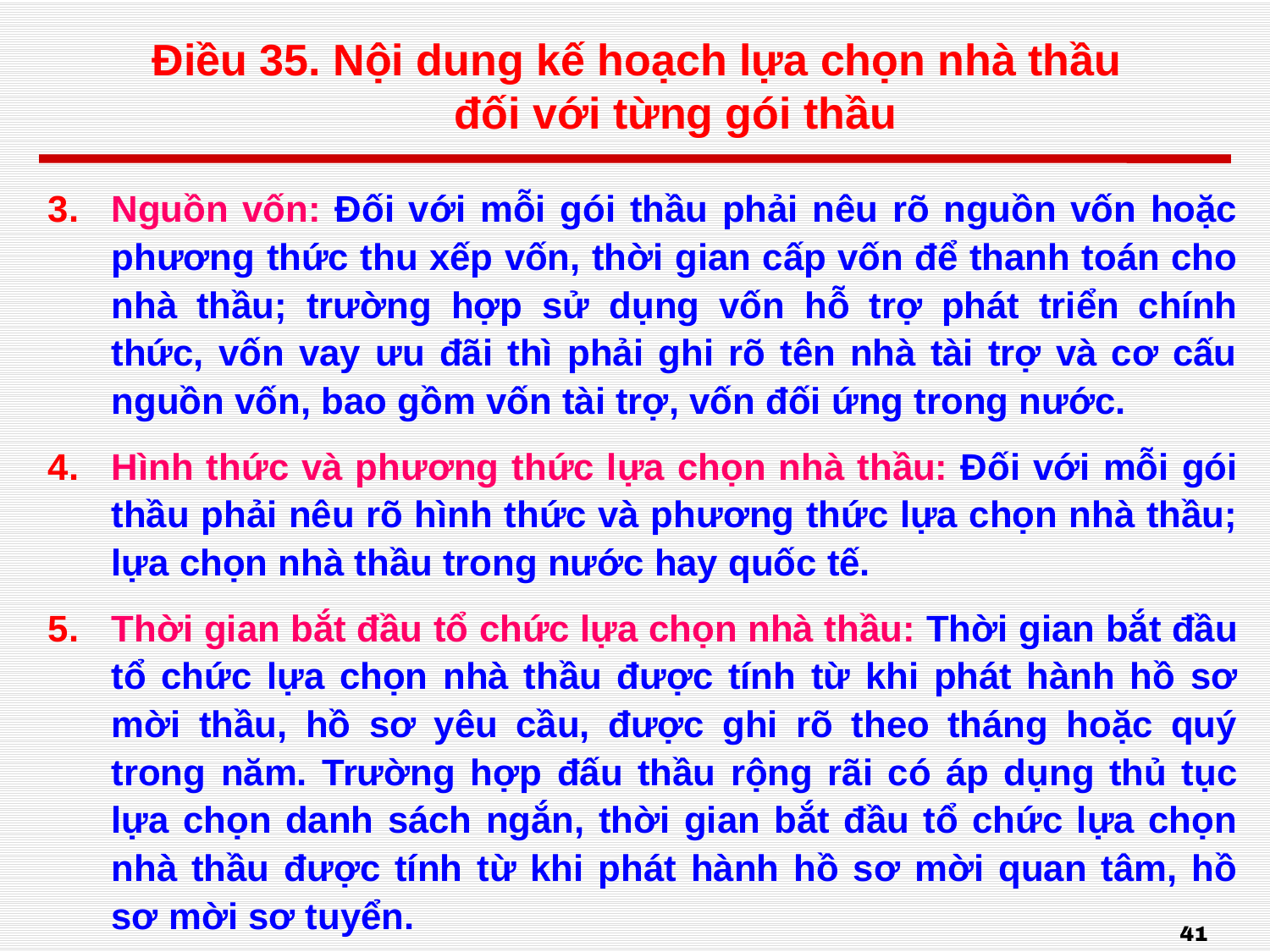

# Điều 35. Nội dung kế hoạch lựa chọn nhà thầu đối với từng gói thầu
Nguồn vốn: Đối với mỗi gói thầu phải nêu rõ nguồn vốn hoặc phương thức thu xếp vốn, thời gian cấp vốn để thanh toán cho nhà thầu; trường hợp sử dụng vốn hỗ trợ phát triển chính thức, vốn vay ưu đãi thì phải ghi rõ tên nhà tài trợ và cơ cấu nguồn vốn, bao gồm vốn tài trợ, vốn đối ứng trong nước.
Hình thức và phương thức lựa chọn nhà thầu: Đối với mỗi gói thầu phải nêu rõ hình thức và phương thức lựa chọn nhà thầu; lựa chọn nhà thầu trong nước hay quốc tế.
Thời gian bắt đầu tổ chức lựa chọn nhà thầu: Thời gian bắt đầu tổ chức lựa chọn nhà thầu được tính từ khi phát hành hồ sơ mời thầu, hồ sơ yêu cầu, được ghi rõ theo tháng hoặc quý trong năm. Trường hợp đấu thầu rộng rãi có áp dụng thủ tục lựa chọn danh sách ngắn, thời gian bắt đầu tổ chức lựa chọn nhà thầu được tính từ khi phát hành hồ sơ mời quan tâm, hồ sơ mời sơ tuyển.